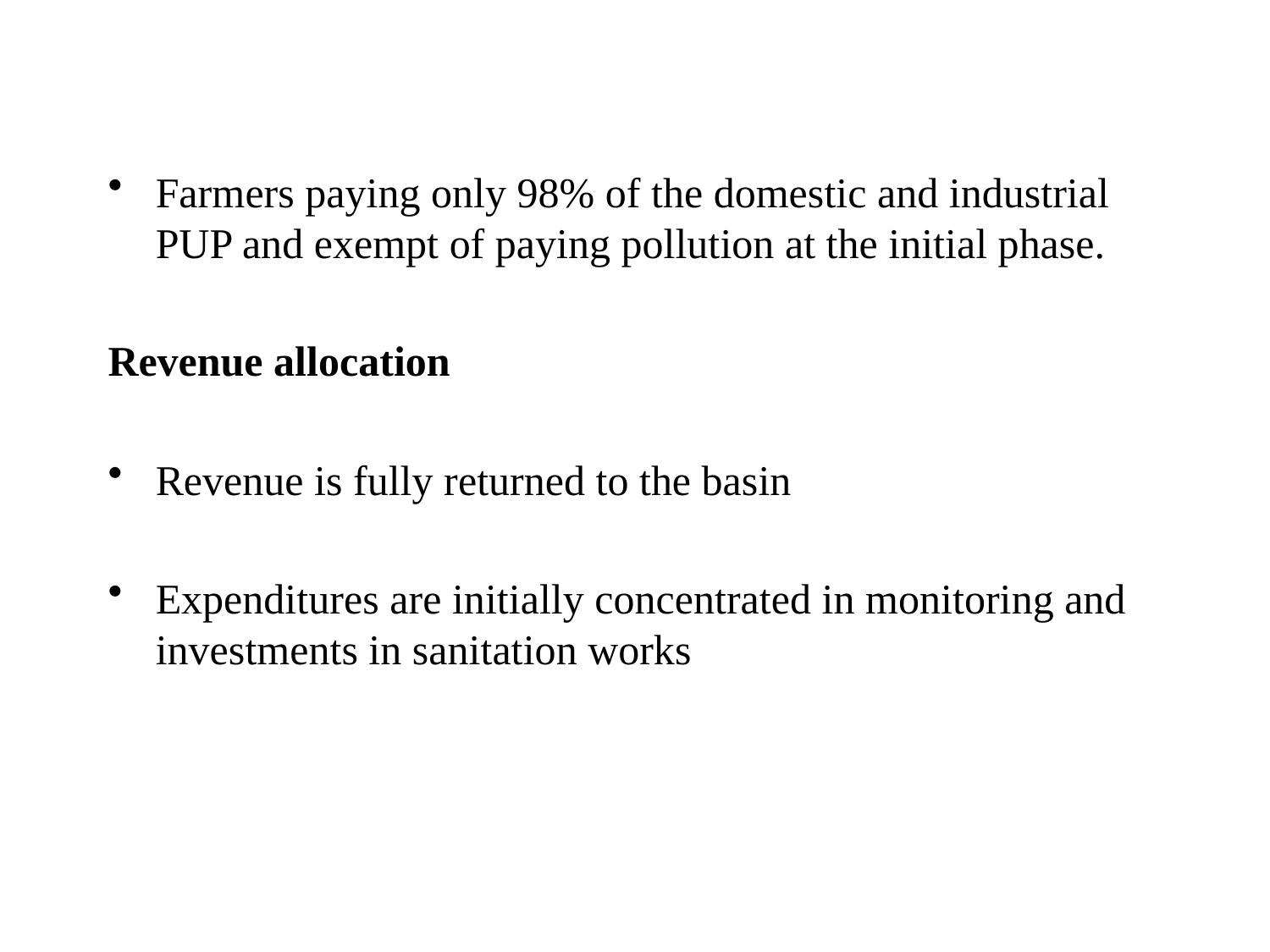

#
Farmers paying only 98% of the domestic and industrial PUP and exempt of paying pollution at the initial phase.

Revenue allocation

Revenue is fully returned to the basin

Expenditures are initially concentrated in monitoring and investments in sanitation works